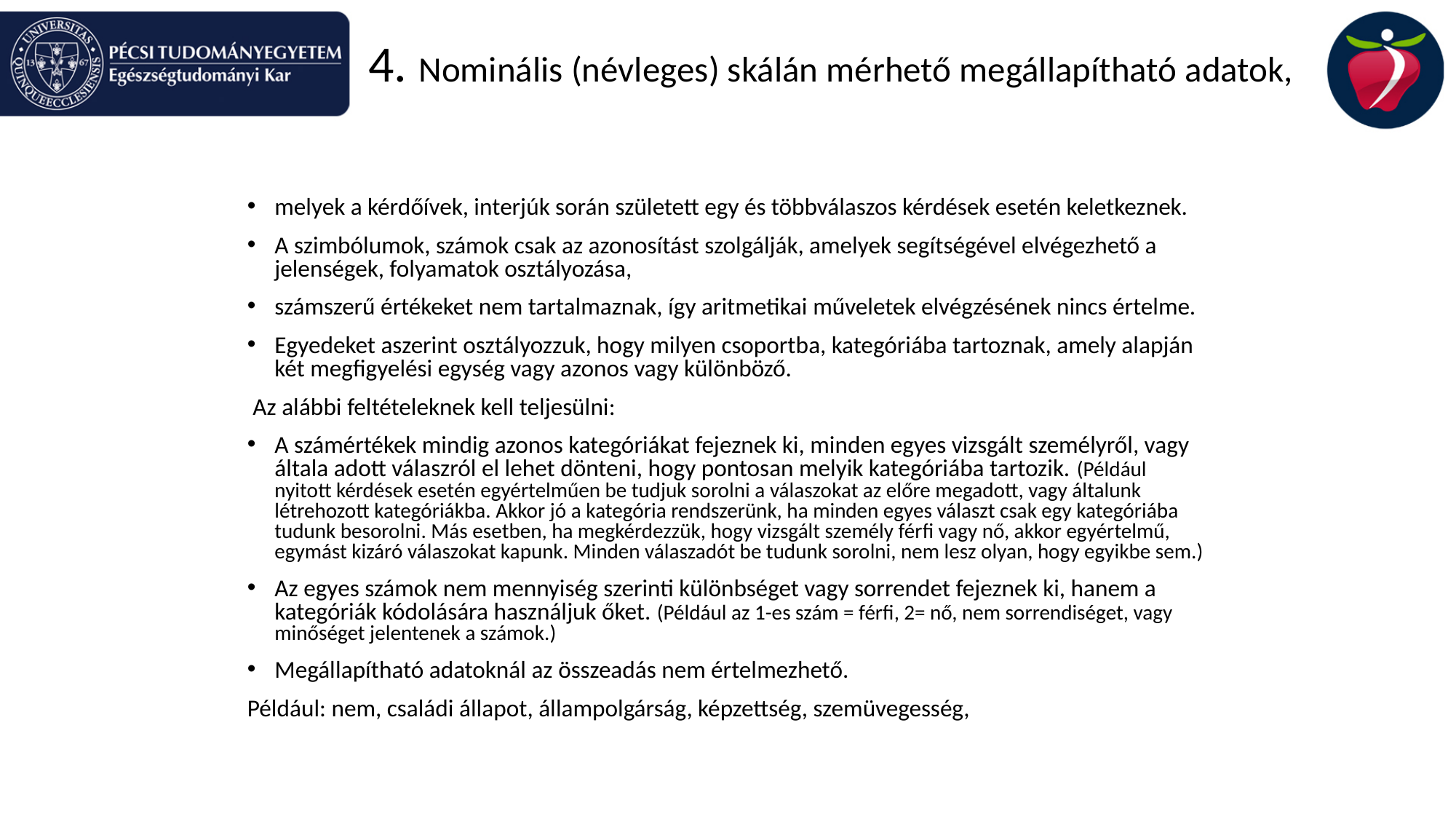

# 4. Nominális (névleges) skálán mérhető megállapítható adatok,
melyek a kérdőívek, interjúk során született egy és többválaszos kérdések esetén keletkeznek.
A szimbólumok, számok csak az azonosítást szolgálják, amelyek segítségével elvégezhető a jelenségek, folyamatok osztályozása,
számszerű értékeket nem tartalmaznak, így aritmetikai műveletek elvégzésének nincs értelme.
Egyedeket aszerint osztályozzuk, hogy milyen csoportba, kategóriába tartoznak, amely alapján két megfigyelési egység vagy azonos vagy különböző.
 Az alábbi feltételeknek kell teljesülni:
A számértékek mindig azonos kategóriákat fejeznek ki, minden egyes vizsgált személyről, vagy általa adott válaszról el lehet dönteni, hogy pontosan melyik kategóriába tartozik. (Például nyitott kérdések esetén egyértelműen be tudjuk sorolni a válaszokat az előre megadott, vagy általunk létrehozott kategóriákba. Akkor jó a kategória rendszerünk, ha minden egyes választ csak egy kategóriába tudunk besorolni. Más esetben, ha megkérdezzük, hogy vizsgált személy férfi vagy nő, akkor egyértelmű, egymást kizáró válaszokat kapunk. Minden válaszadót be tudunk sorolni, nem lesz olyan, hogy egyikbe sem.)
Az egyes számok nem mennyiség szerinti különbséget vagy sorrendet fejeznek ki, hanem a kategóriák kódolására használjuk őket. (Például az 1-es szám = férfi, 2= nő, nem sorrendiséget, vagy minőséget jelentenek a számok.)
Megállapítható adatoknál az összeadás nem értelmezhető.
Például: nem, családi állapot, állampolgárság, képzettség, szemüvegesség,